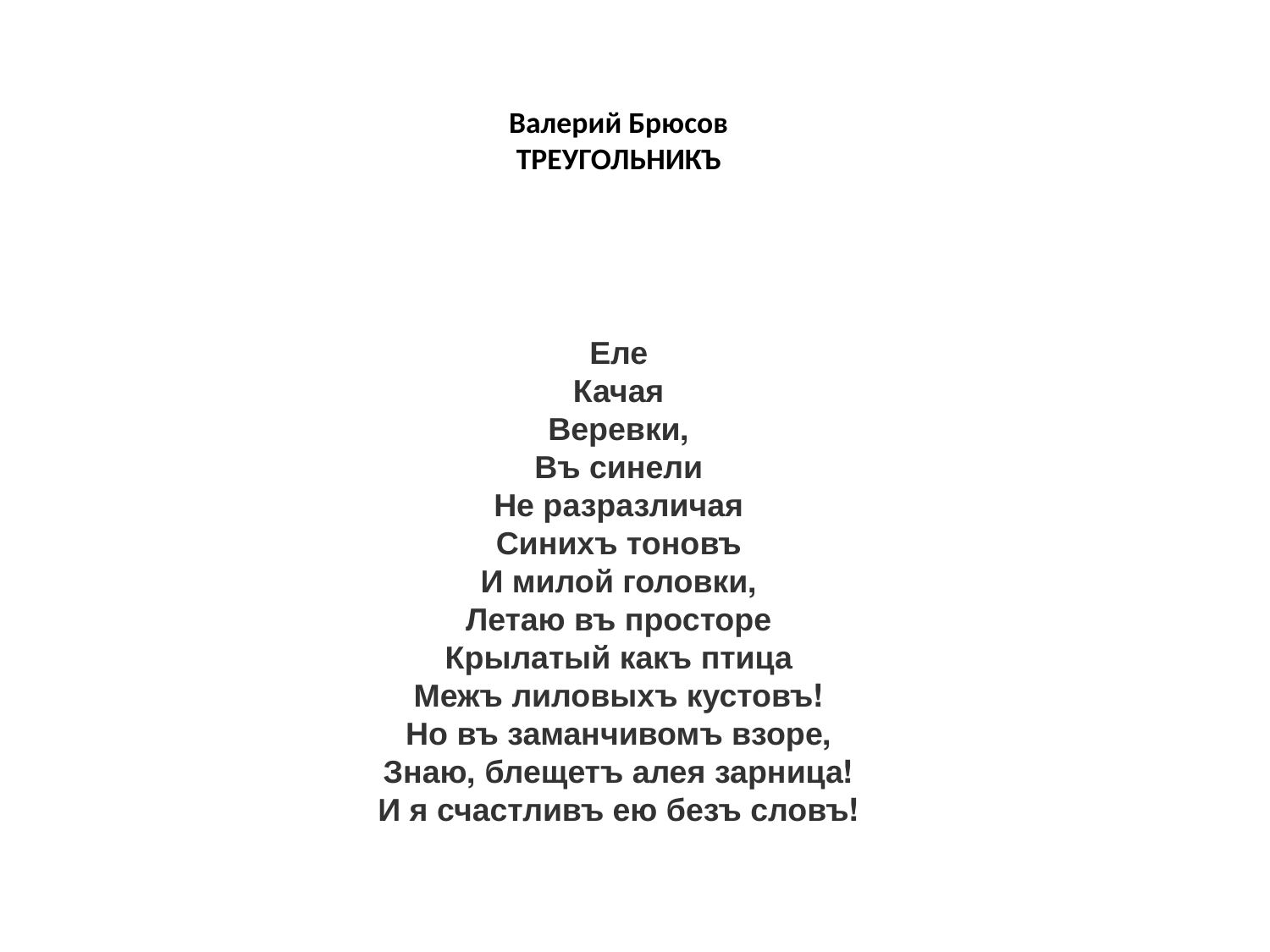

# Валерий Брюсов ТРЕУГОЛЬНИКЪ
Еле
Качая
Веревки,
Въ синели
Не разразличая
Синихъ тоновъ
И милой головки,
Летаю въ просторе
Крылатый какъ птица
Межъ лиловыхъ кустовъ!
Но въ заманчивомъ взоре,
Знаю, блещетъ алея зарница!
И я счастливъ ею безъ словъ!